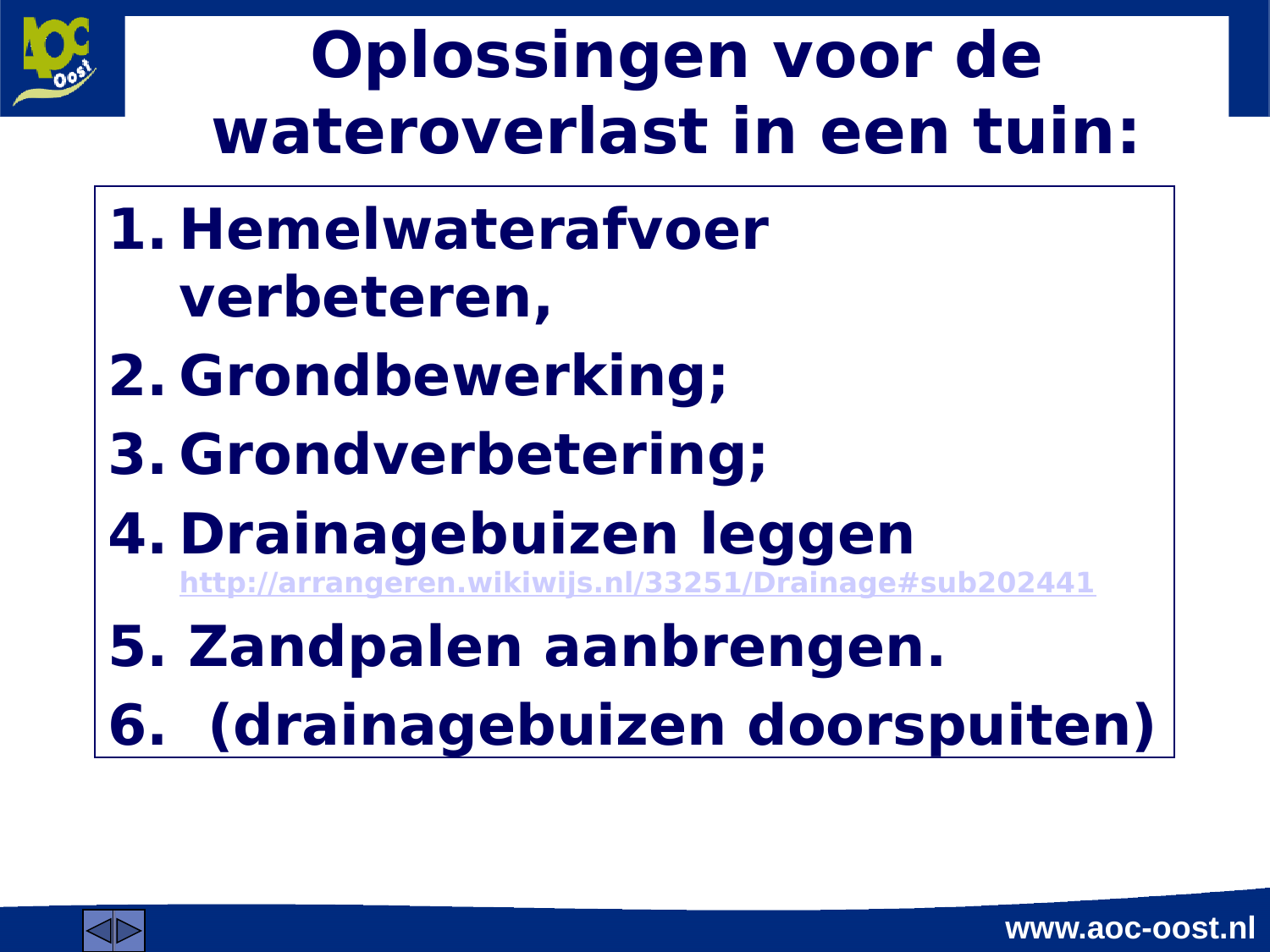

# Oplossingen voor de wateroverlast in een tuin:
Hemelwaterafvoer verbeteren,
Grondbewerking;
Grondverbetering;
Drainagebuizen leggen http://arrangeren.wikiwijs.nl/33251/Drainage#sub202441
5. Zandpalen aanbrengen.
6.  (drainagebuizen doorspuiten)